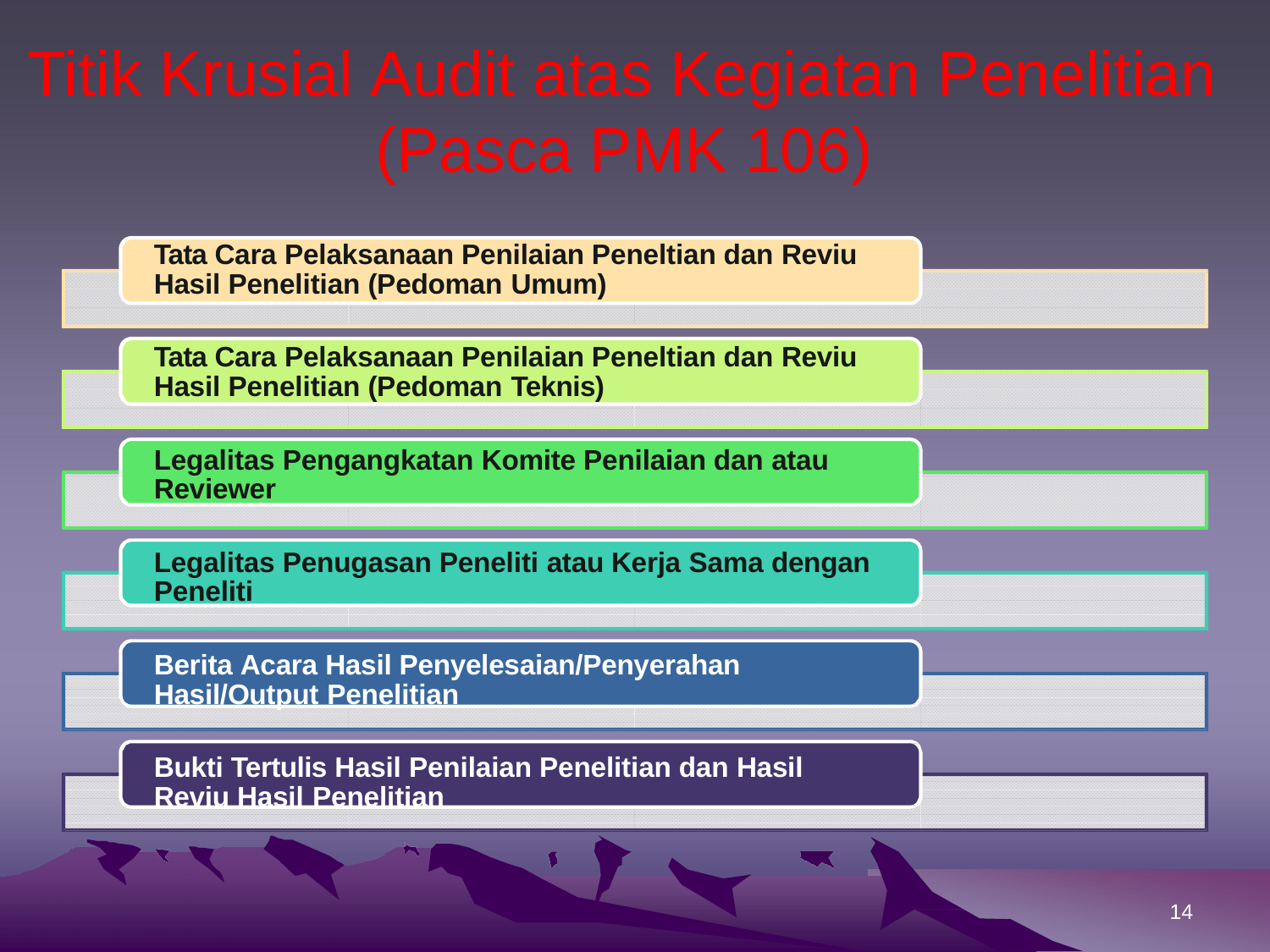

# Titik Krusial Audit atas Kegiatan Penelitian  (Pasca PMK 106)
Tata Cara Pelaksanaan Penilaian Peneltian dan Reviu  Hasil Penelitian (Pedoman Umum)

Tata Cara Pelaksanaan Penilaian Peneltian dan Reviu  Hasil Penelitian (Pedoman Teknis)

Legalitas Pengangkatan Komite Penilaian dan atau  Reviewer

Legalitas Penugasan Peneliti atau Kerja Sama dengan  Peneliti

Berita Acara Hasil Penyelesaian/Penyerahan  Hasil/Output Penelitian

Bukti Tertulis Hasil Penilaian Penelitian dan Hasil  Reviu Hasil Penelitian

14